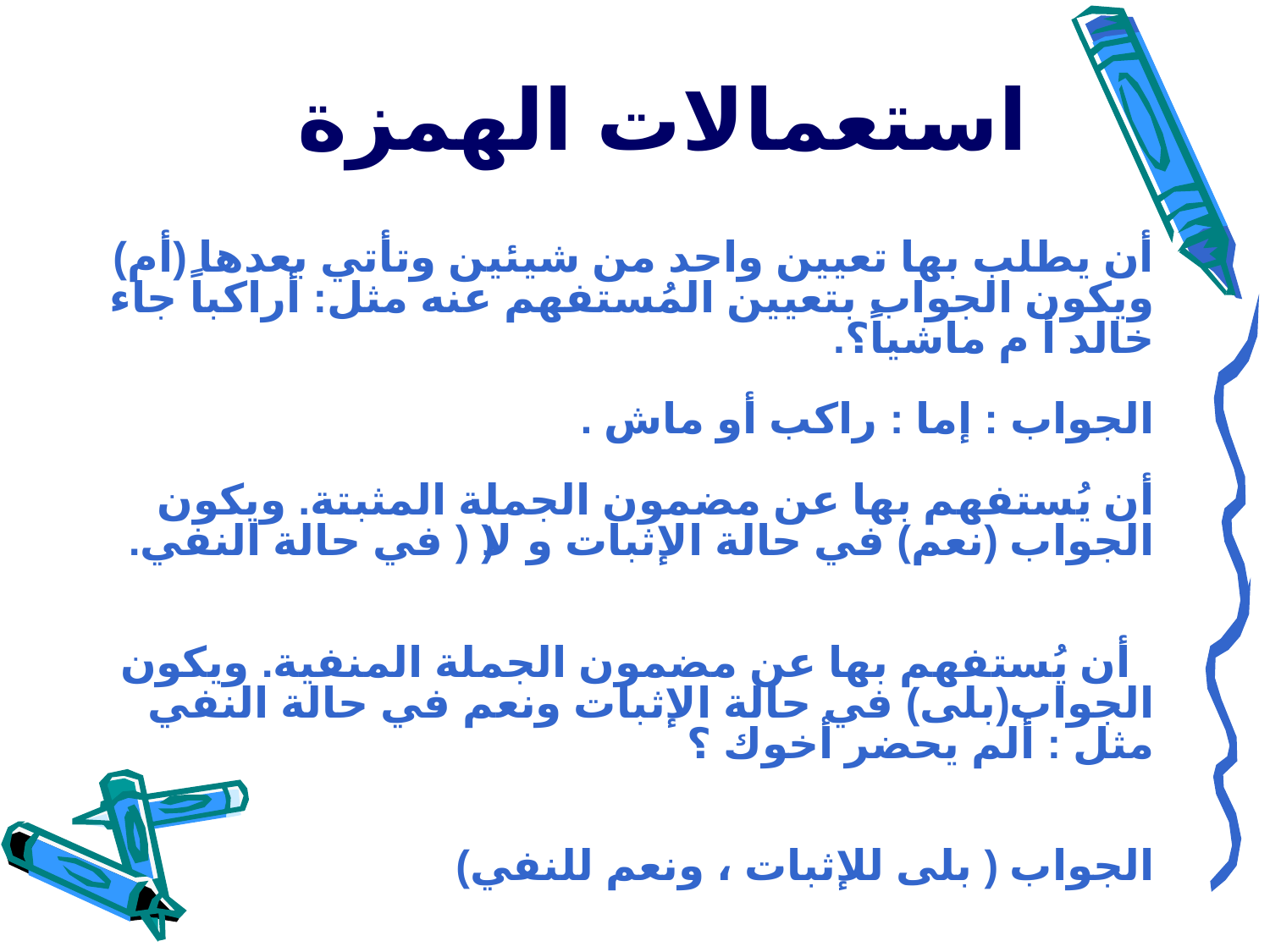

# استعمالات الهمزة
أن يطلب بها تعيين واحد من شيئين وتأتي بعدها (أم) ويكون الجواب بتعيين المُستفهم عنه مثل: أراكباً جاء خالد أ م ماشياً؟.
الجواب : إما : راكب أو ماش .
أن يُستفهم بها عن مضمون الجملة المثبتة. ويكون الجواب (نعم) في حالة الإثبات و(لا ( في حالة النفي.
  أن يُستفهم بها عن مضمون الجملة المنفية. ويكون الجواب(بلى) في حالة الإثبات ونعم في حالة النفي مثل : ألم يحضر أخوك ؟
الجواب ( بلى للإثبات ، ونعم للنفي)